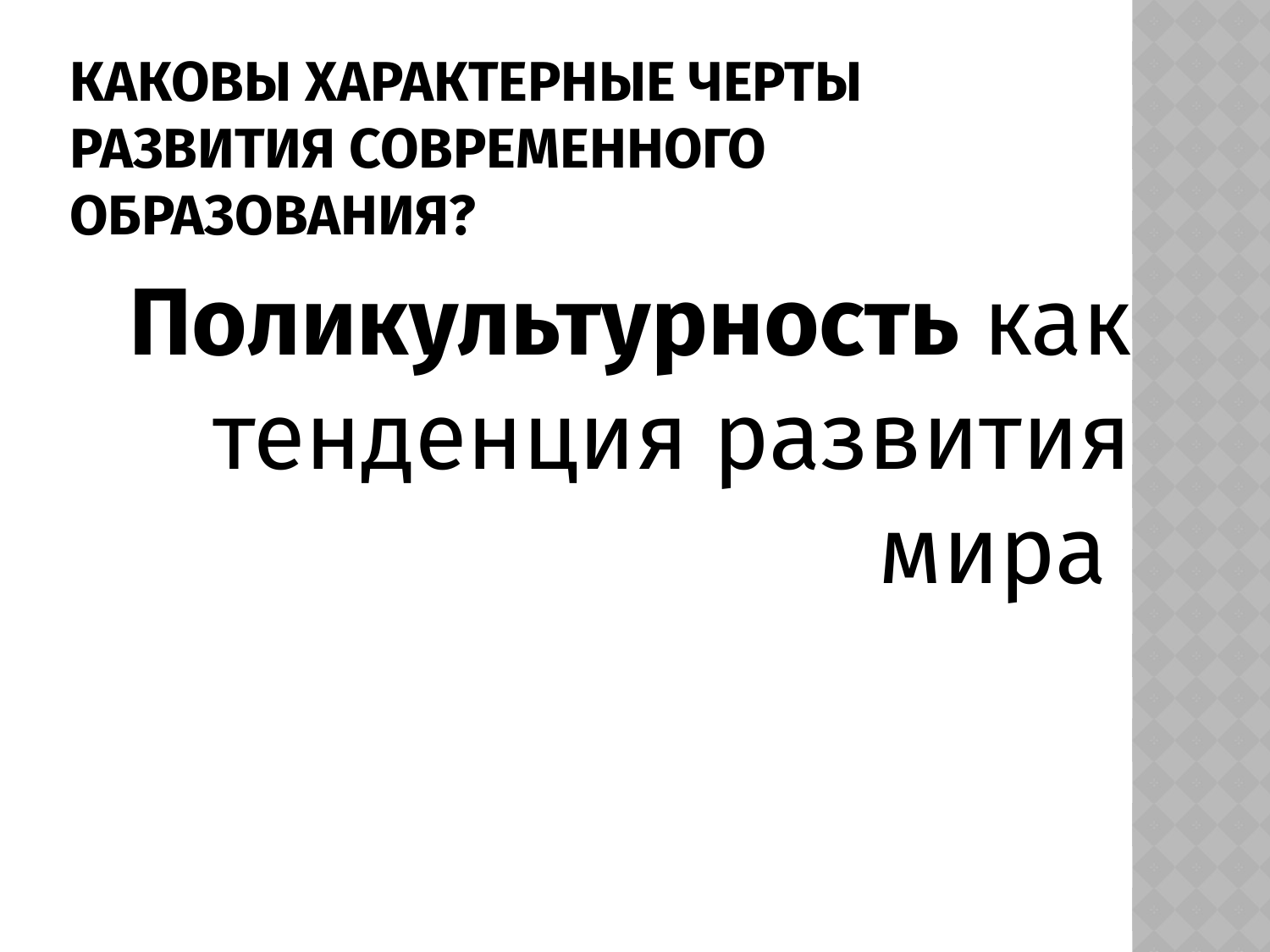

# Каковы характерные черты развития современного образования?
Поликультурность как тенденция развития мира

7